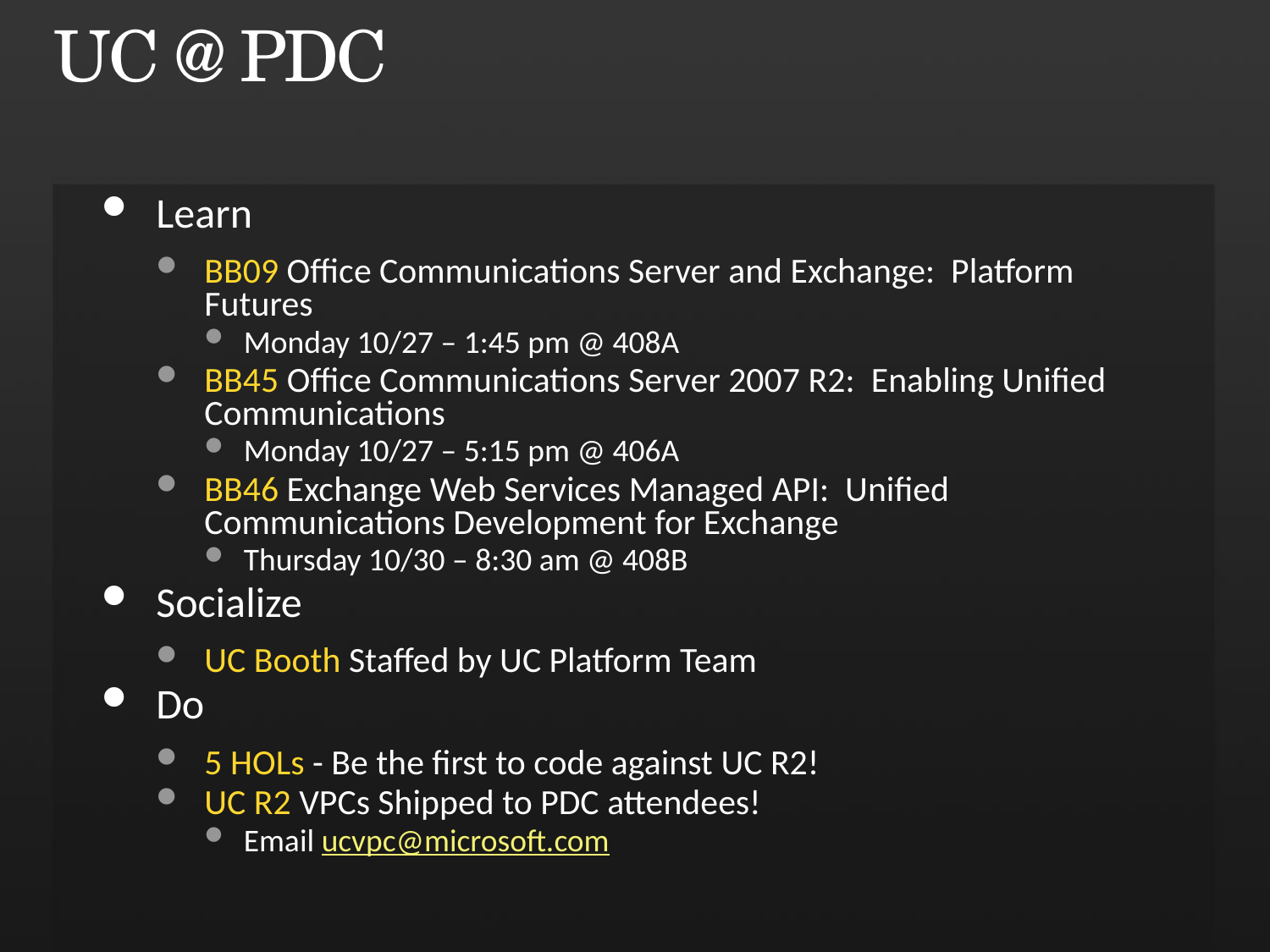

# UC @ PDC
Learn
BB09 Office Communications Server and Exchange:  Platform Futures
Monday 10/27 – 1:45 pm @ 408A
BB45 Office Communications Server 2007 R2:  Enabling Unified Communications
Monday 10/27 – 5:15 pm @ 406A
BB46 Exchange Web Services Managed API:  Unified Communications Development for Exchange
Thursday 10/30 – 8:30 am @ 408B
Socialize
UC Booth Staffed by UC Platform Team
Do
5 HOLs - Be the first to code against UC R2!
UC R2 VPCs Shipped to PDC attendees!
Email ucvpc@microsoft.com